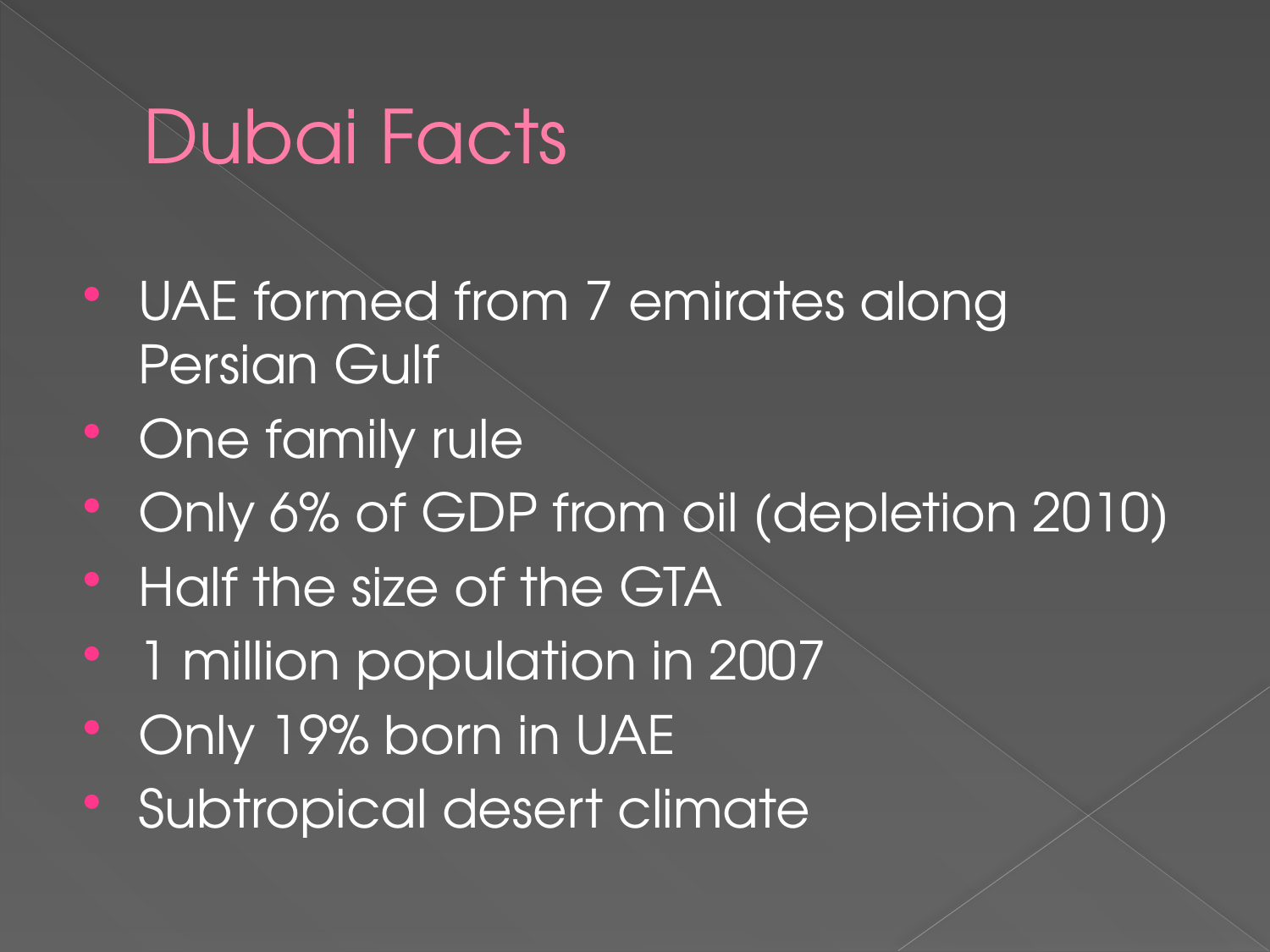

# Dubai Facts
UAE formed from 7 emirates along Persian Gulf
One family rule
Only 6% of GDP from oil (depletion 2010)
Half the size of the GTA
1 million population in 2007
Only 19% born in UAE
Subtropical desert climate